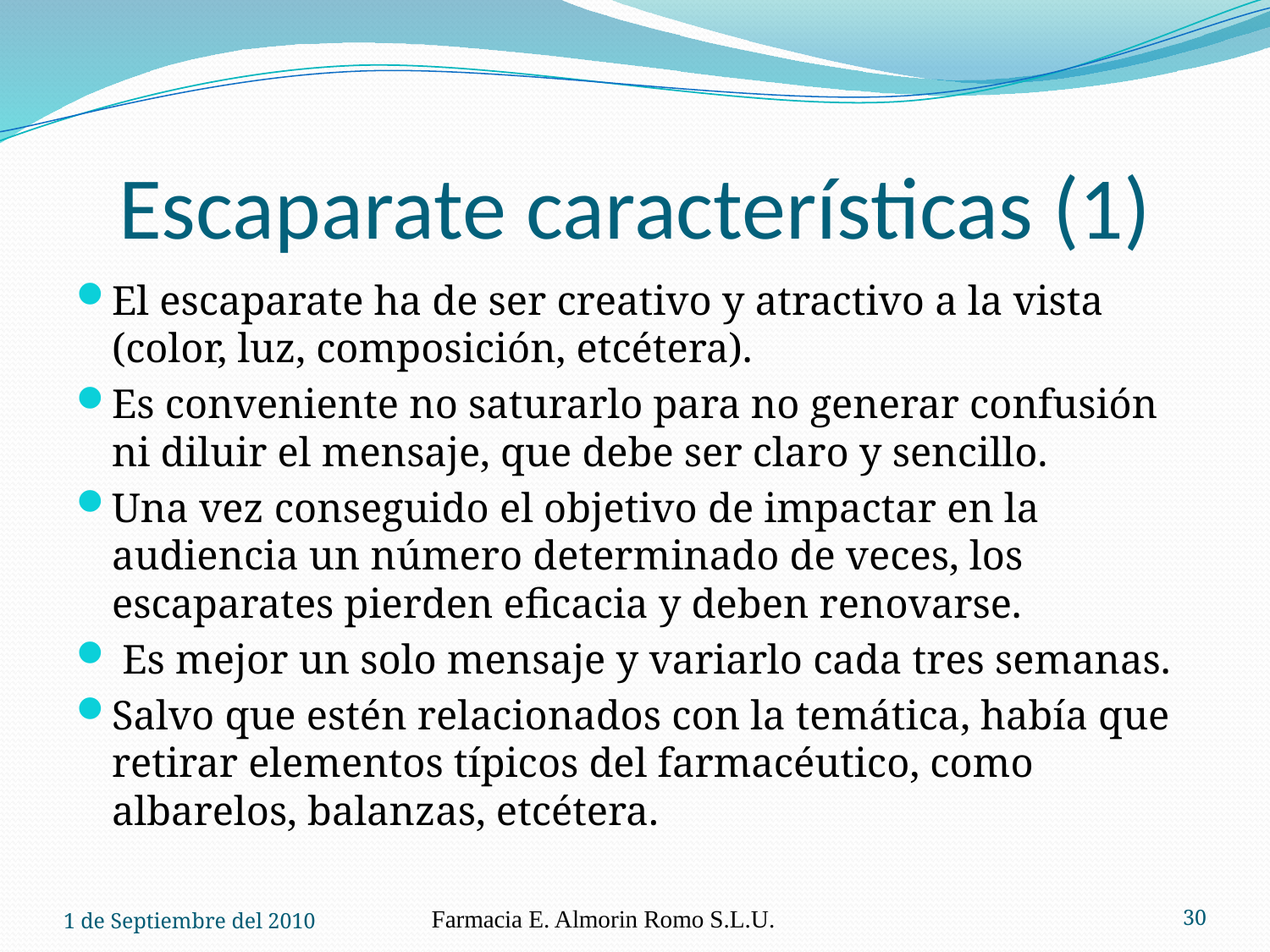

# Escaparate características (1)
El escaparate ha de ser creativo y atractivo a la vista (color, luz, composición, etcétera).
Es conveniente no saturarlo para no generar confusión ni diluir el mensaje, que debe ser claro y sencillo.
Una vez conseguido el objetivo de impactar en la audiencia un número determinado de veces, los escaparates pierden eficacia y deben renovarse.
 Es mejor un solo mensaje y variarlo cada tres semanas.
Salvo que estén relacionados con la temática, había que retirar elementos típicos del farmacéutico, como albarelos, balanzas, etcétera.
1 de Septiembre del 2010
Farmacia E. Almorin Romo S.L.U.
30